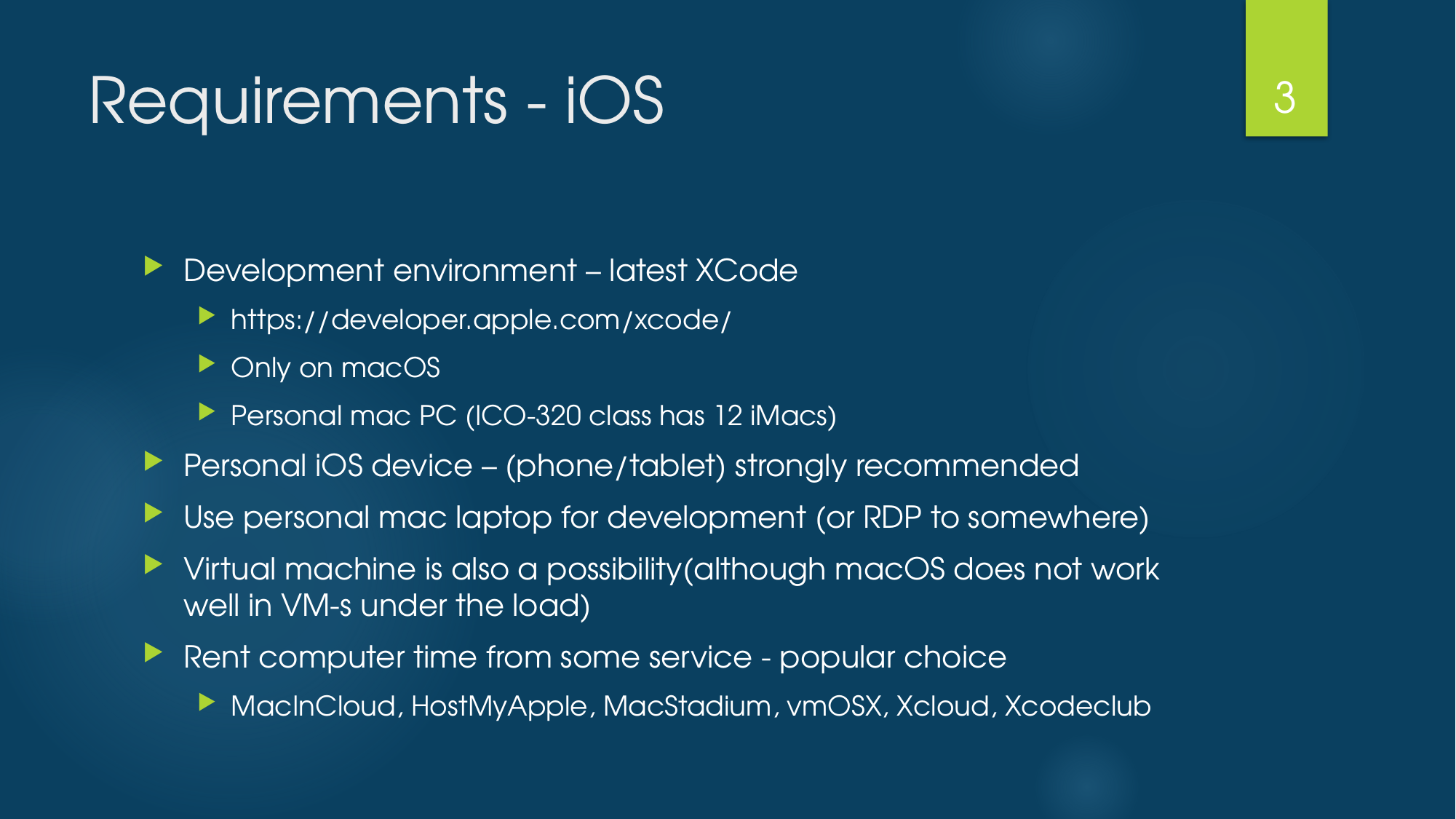

3
# Requirements - iOS
Development environment – latest XCode
https://developer.apple.com/xcode/
Only on macOS
Personal mac PC (ICO-320 class has 12 iMacs)
Personal iOS device – (phone/tablet) strongly recommended
Use personal mac laptop for development (or RDP to somewhere)
Virtual machine is also a possibility(although macOS does not work well in VM-s under the load)
Rent computer time from some service - popular choice
MacInCloud, HostMyApple, MacStadium, vmOSX, Xcloud, Xcodeclub